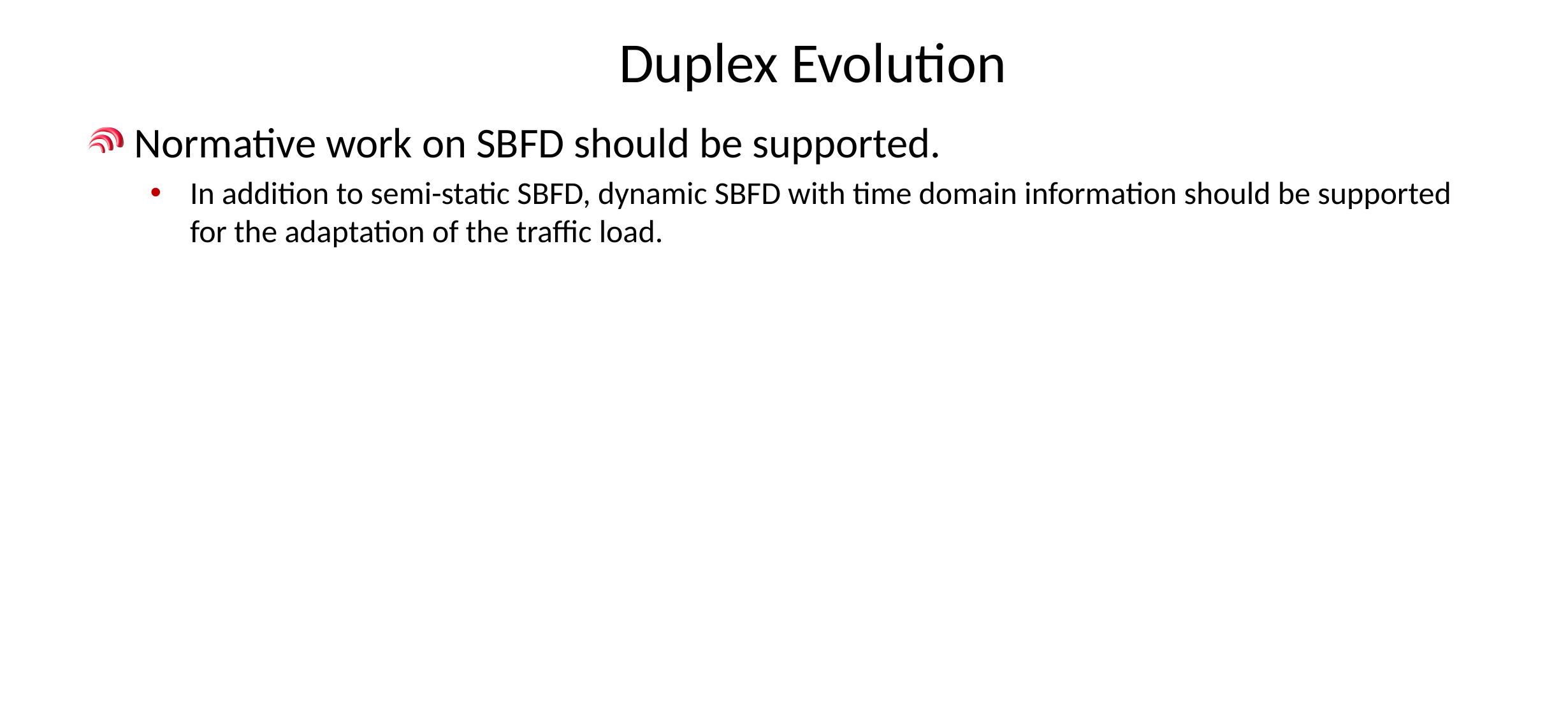

# Duplex Evolution
Normative work on SBFD should be supported.
In addition to semi-static SBFD, dynamic SBFD with time domain information should be supported for the adaptation of the traffic load.